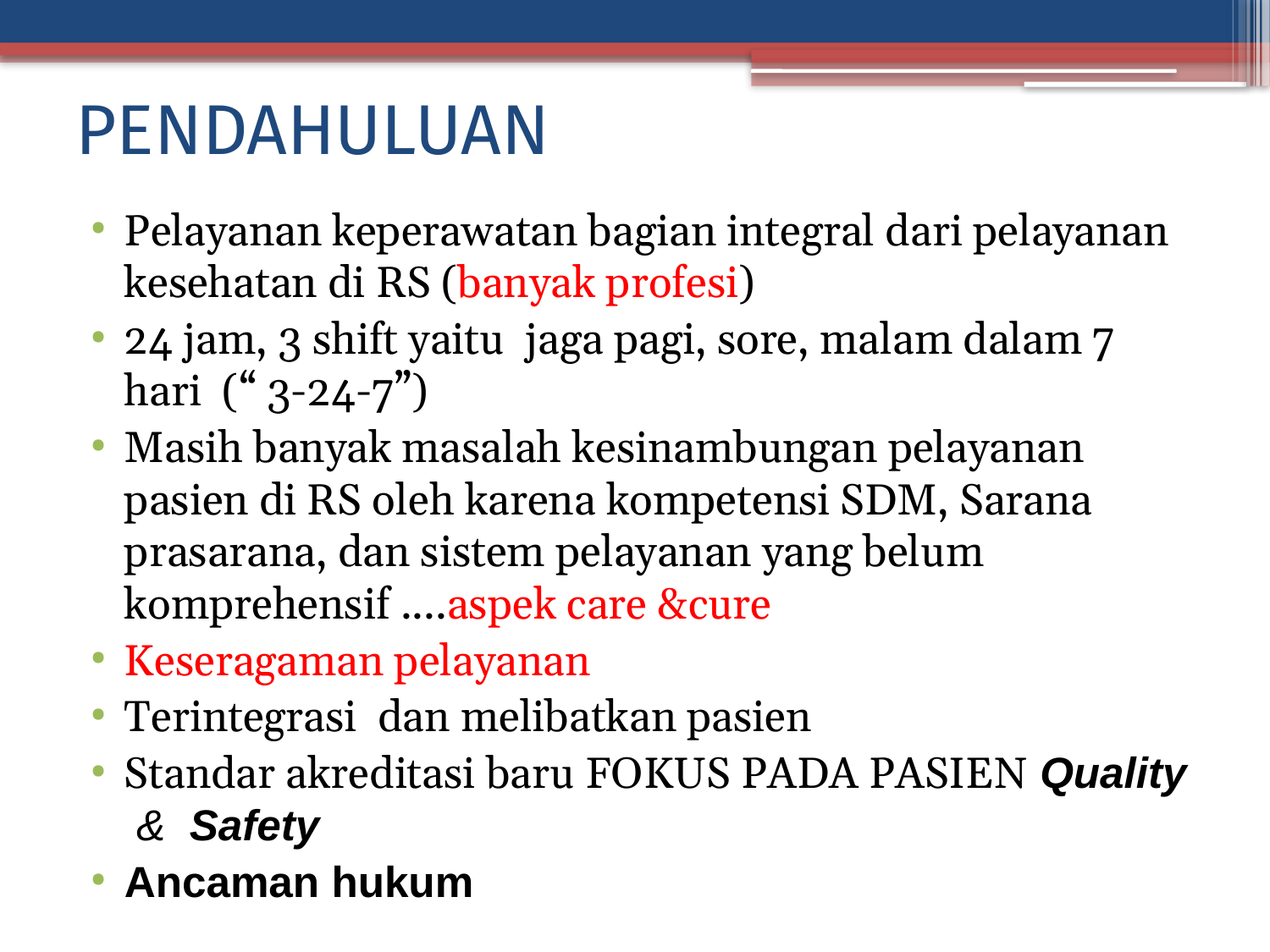

# PENDAHULUAN
Pelayanan keperawatan bagian integral dari pelayanan kesehatan di RS (banyak profesi)
24 jam, 3 shift yaitu  jaga pagi, sore, malam dalam 7 hari  (“ 3-24-7”)
Masih banyak masalah kesinambungan pelayanan pasien di RS oleh karena kompetensi SDM, Sarana prasarana, dan sistem pelayanan yang belum komprehensif ....aspek care &cure
Keseragaman pelayanan
Terintegrasi  dan melibatkan pasien
Standar akreditasi baru FOKUS PADA PASIEN Quality  &  Safety
Ancaman hukum